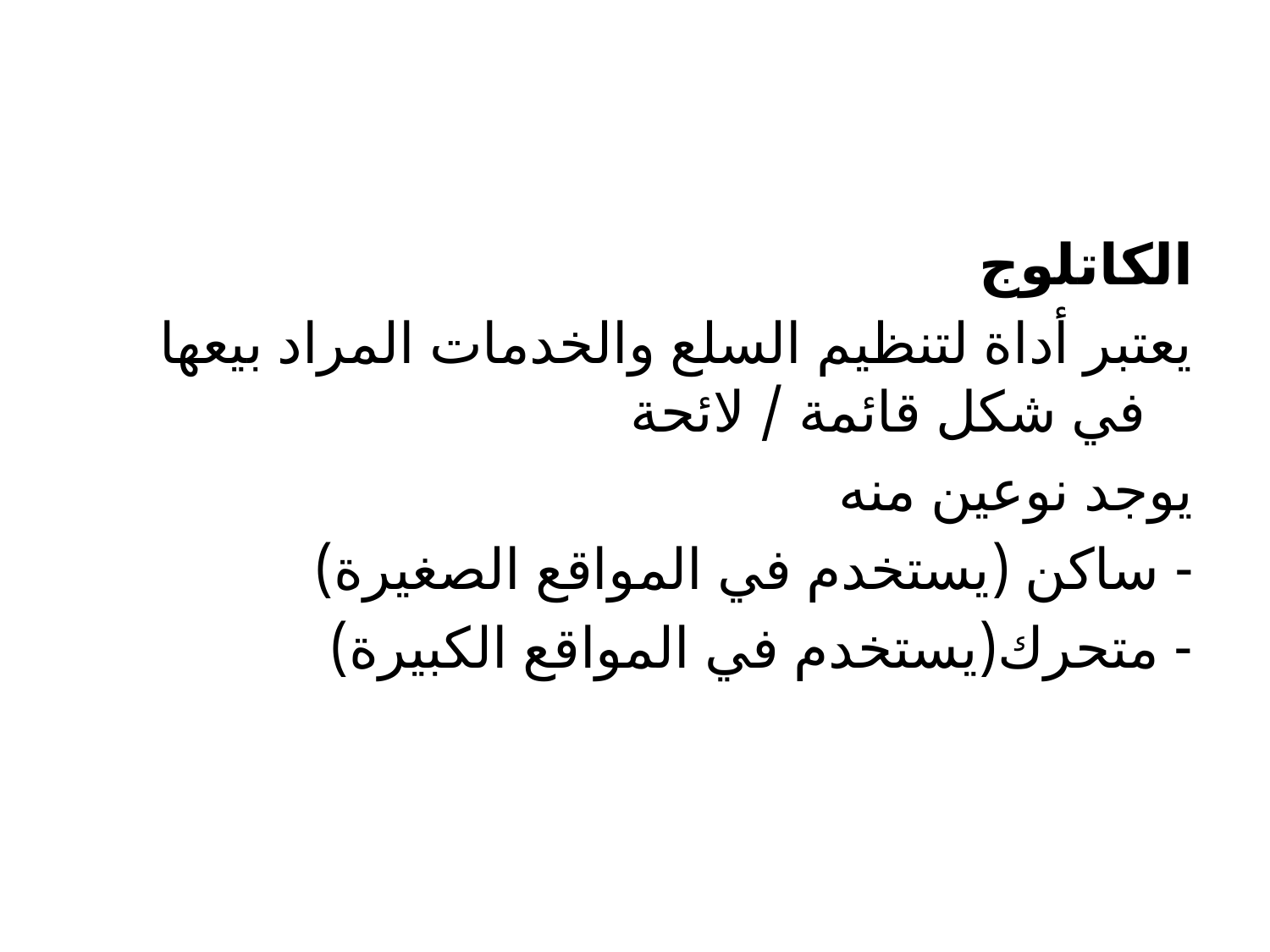

#
الكاتلوج
يعتبر أداة لتنظيم السلع والخدمات المراد بيعها في شكل قائمة / لائحة
يوجد نوعين منه
- ساكن (يستخدم في المواقع الصغيرة)
- متحرك(يستخدم في المواقع الكبيرة)